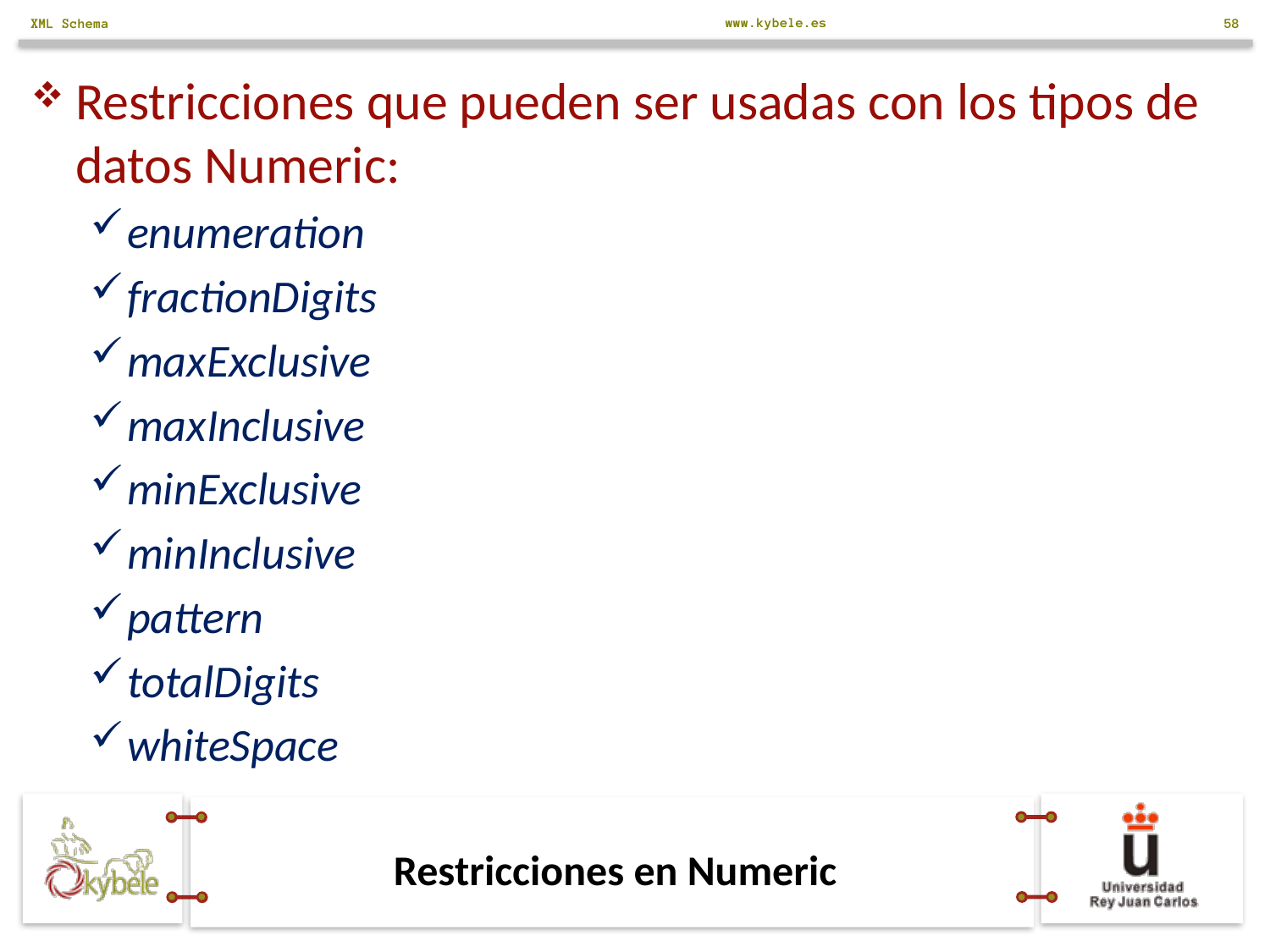

XML Schema
58
Restricciones que pueden ser usadas con los tipos de datos Numeric:
enumeration
fractionDigits
maxExclusive
maxInclusive
minExclusive
minInclusive
pattern
totalDigits
whiteSpace
# Restricciones en Numeric